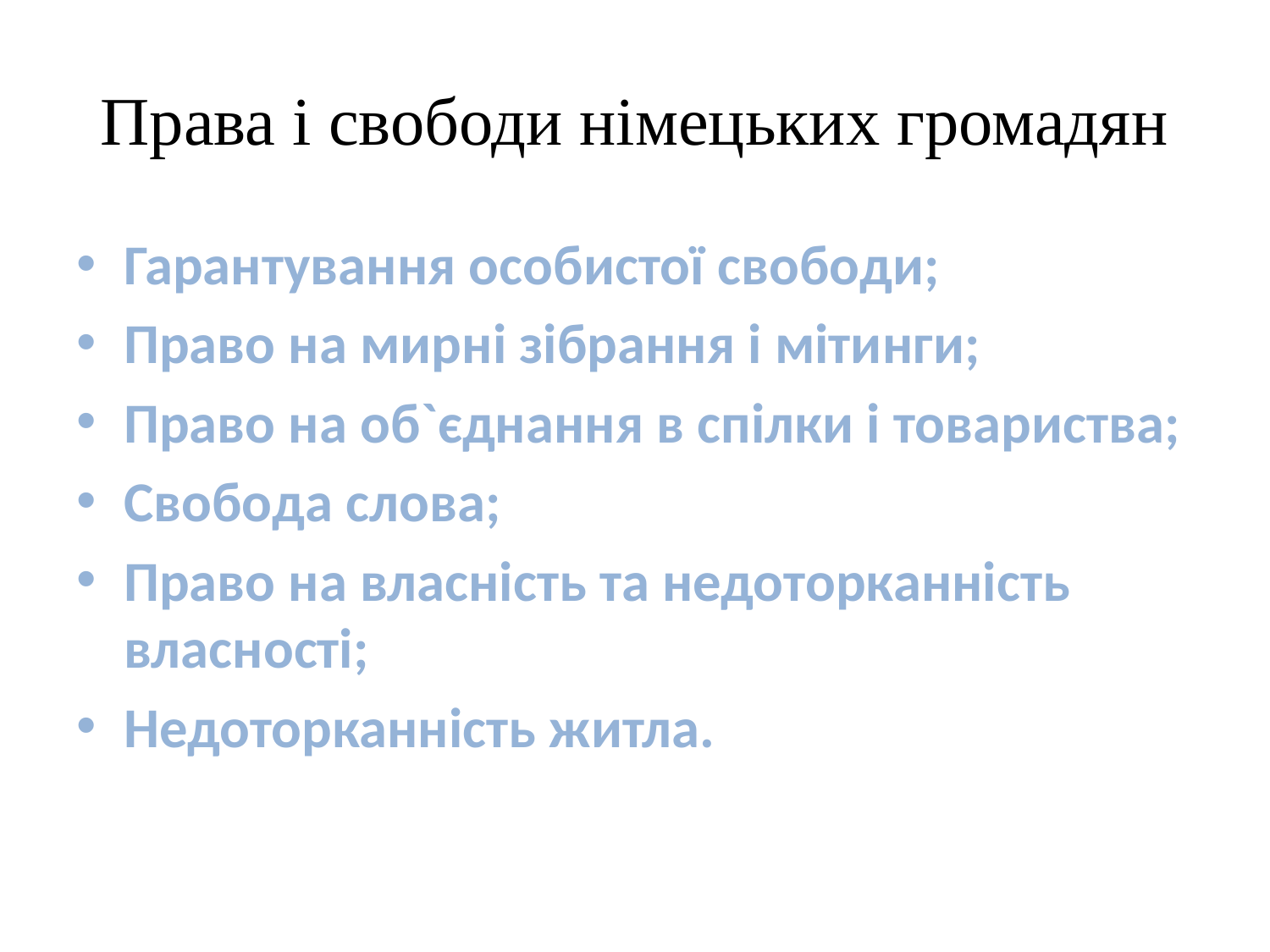

# Права і свободи німецьких громадян
Гарантування особистої свободи;
Право на мирні зібрання і мітинги;
Право на об`єднання в спілки і товариства;
Свобода слова;
Право на власність та недоторканність власності;
Недоторканність житла.